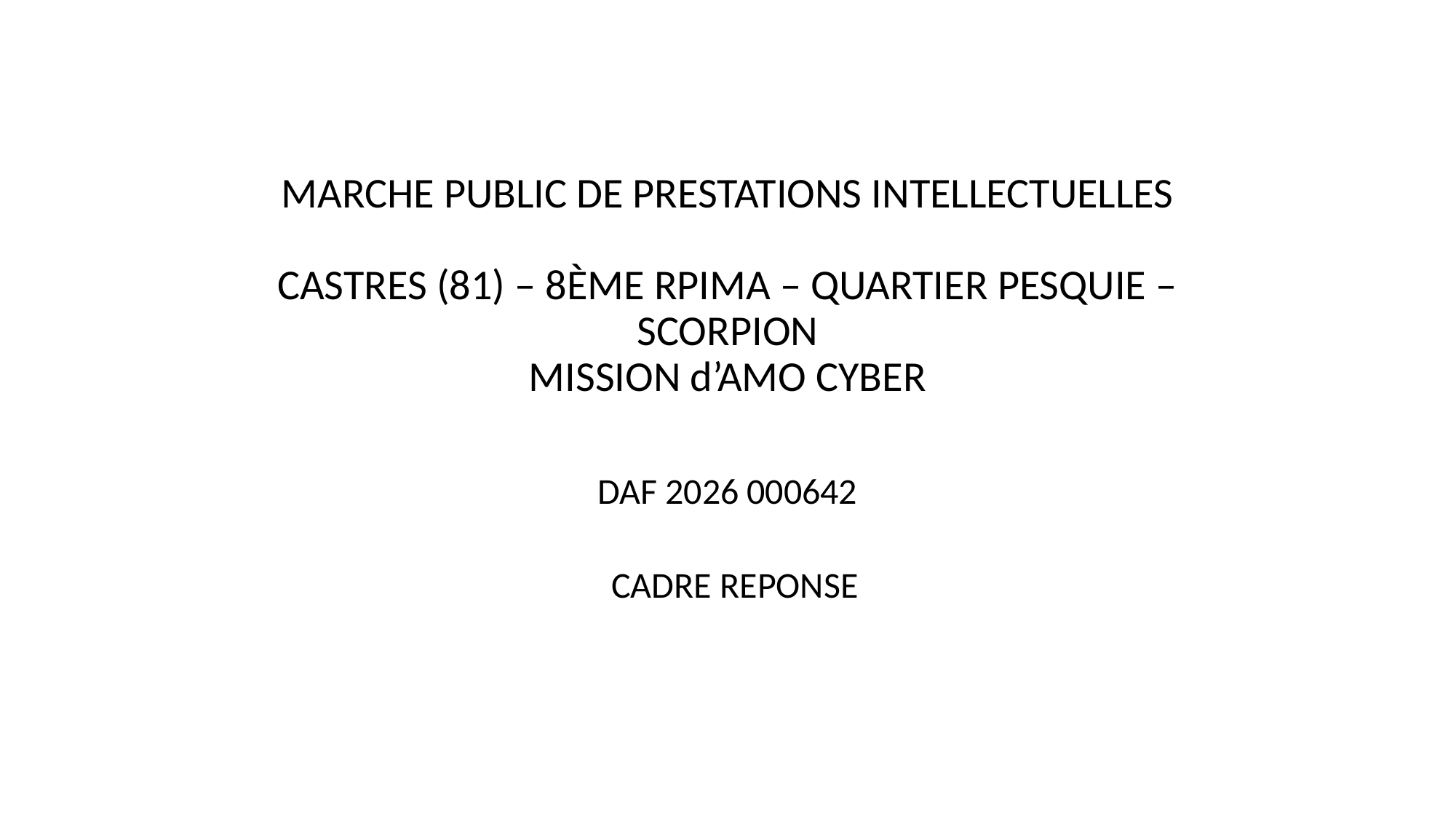

# MARCHE PUBLIC DE PRESTATIONS INTELLECTUELLES CASTRES (81) – 8ÈME RPIMA – QUARTIER PESQUIE – SCORPION MISSION d’AMO CYBER DAF 2026 000642
CADRE REPONSE